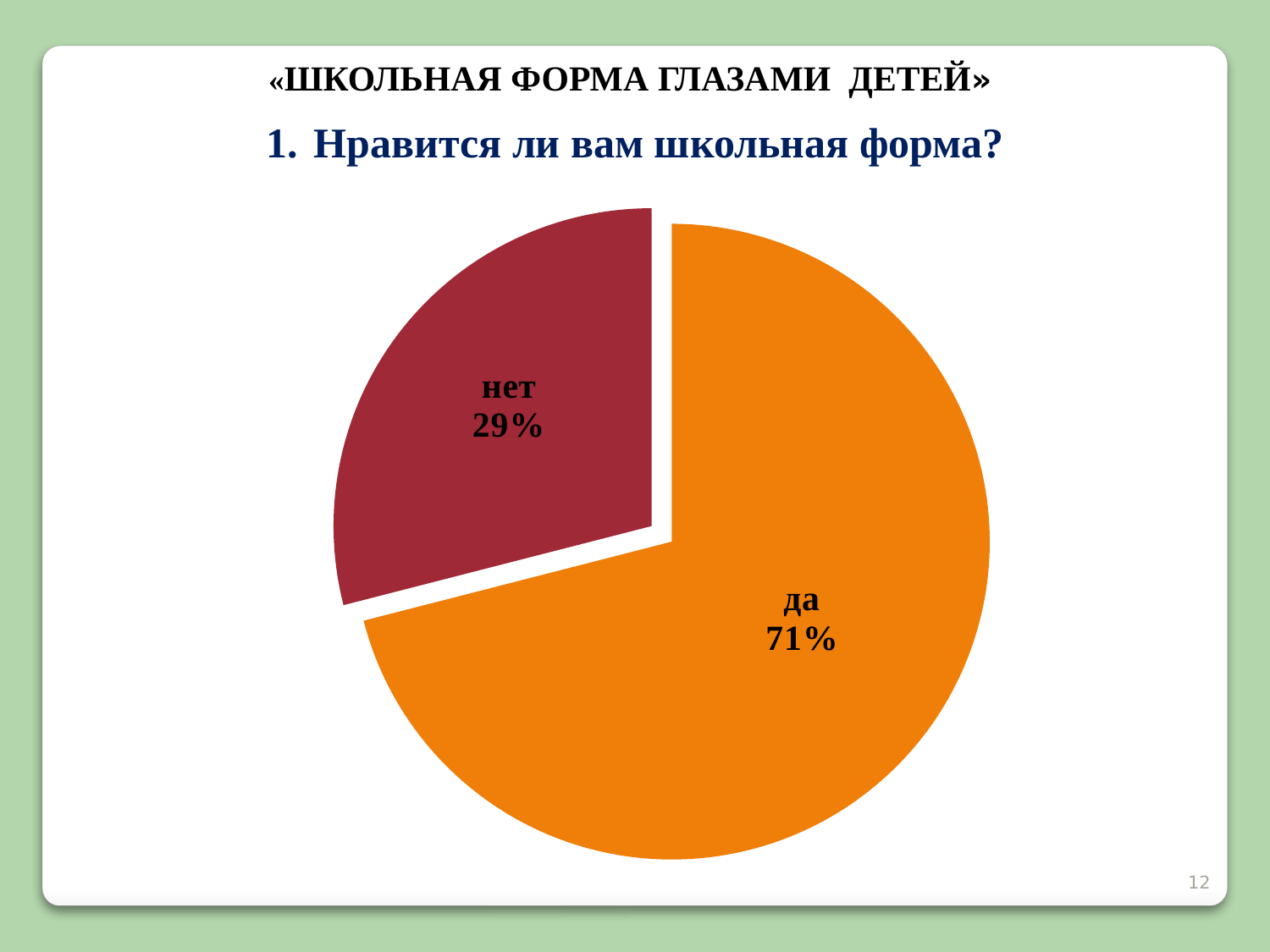

«ШКОЛЬНАЯ ФОРМА ГЛАЗАМИ  ДЕТЕЙ»
Нравится ли вам школьная форма?

### Chart

| Category | Столбец1 |
|---|---|
| да | 71.0 |
| нет | 29.0 |
12